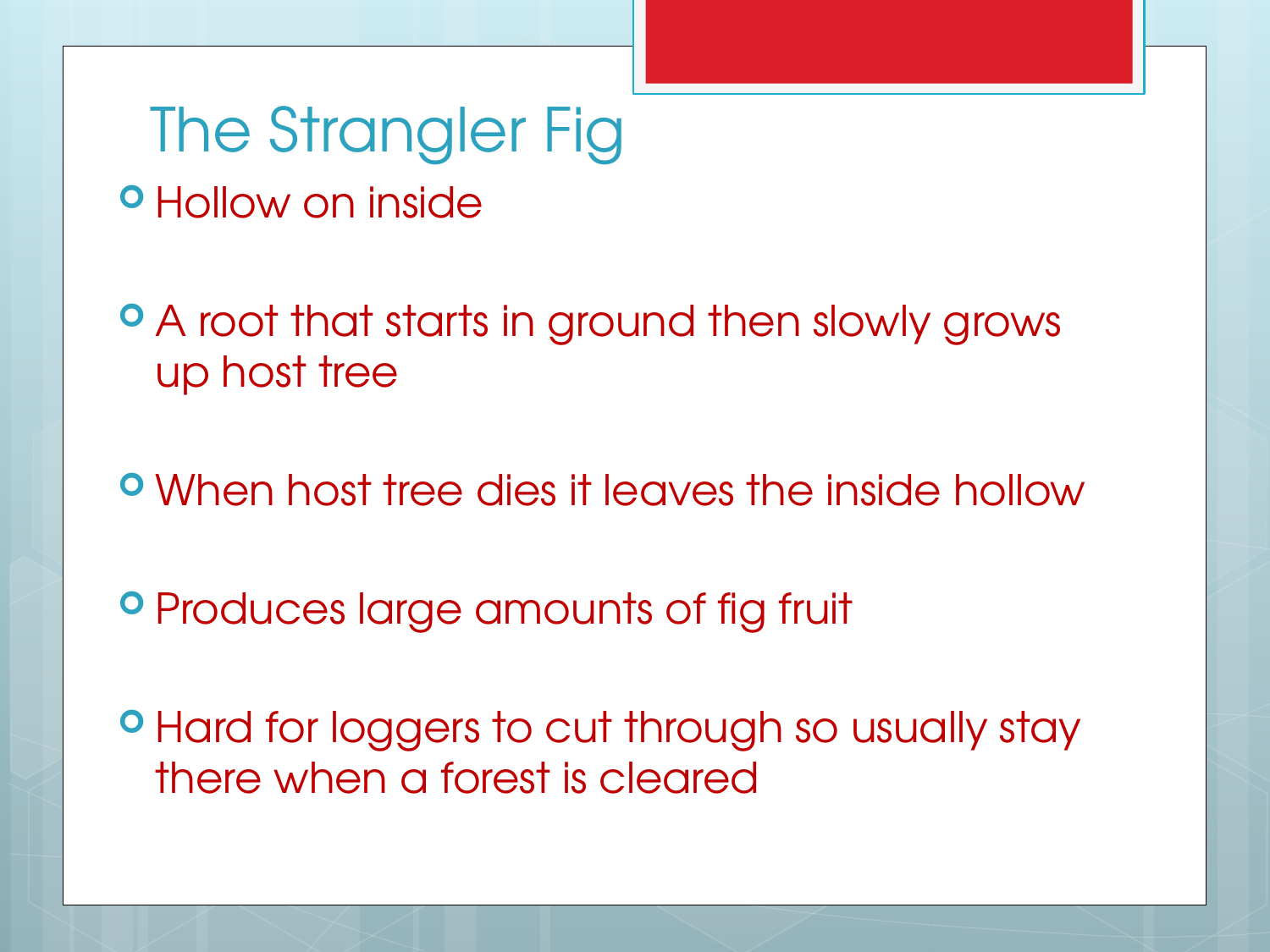

# The Strangler Fig
Hollow on inside

A root that starts in ground then slowly grows up host tree

When host tree dies it leaves the inside hollow

Produces large amounts of fig fruit

Hard for loggers to cut through so usually stay there when a forest is cleared